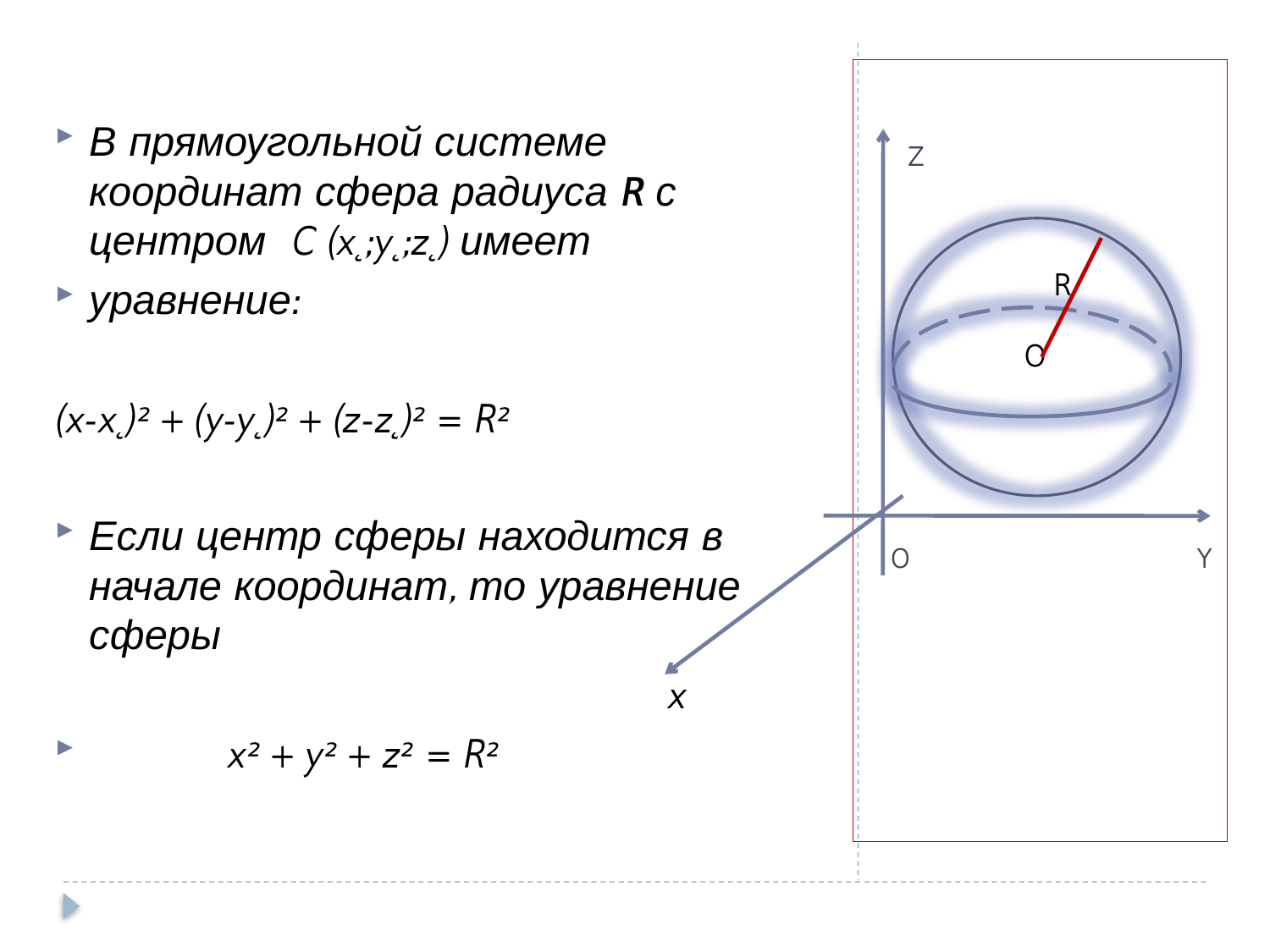

В прямоугольной системе координат сфера радиуса R с центром  C (x˛;y˛;z˛) имеет
уравнение:

(x-x˛)² + (y-y˛)² + (z-z˛)² = R²

Если центр сферы находится в начале координат, то уравнение сферы
                                                 x
           x² + y² + z² = R²

     Z

   O                                  Y

R

O